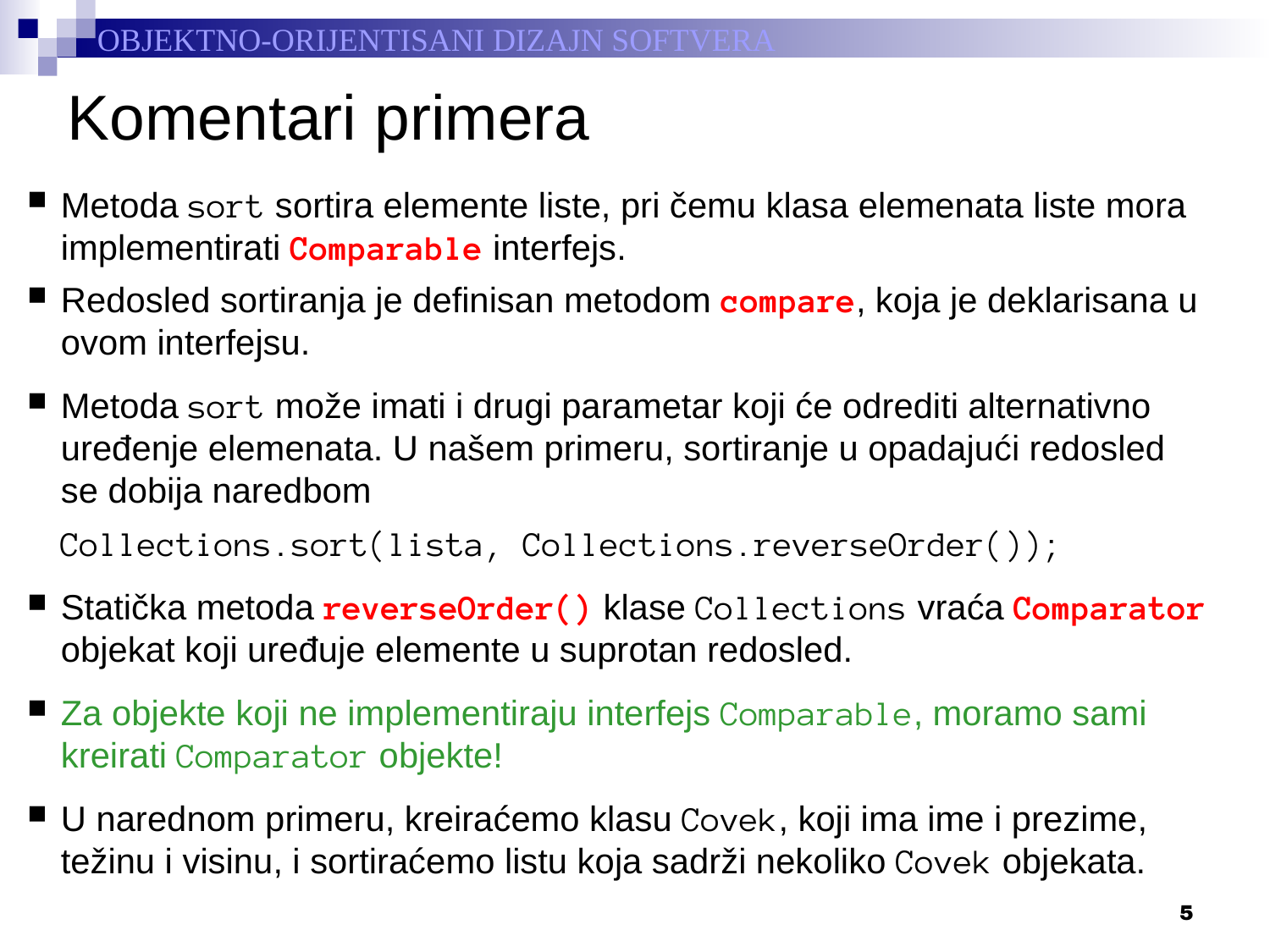

# Komentari primera
Metoda sort sortira elemente liste, pri čemu klasa elemenata liste mora implementirati Comparable interfejs.
Redosled sortiranja je definisan metodom compare, koja je deklarisana u ovom interfejsu.
Metoda sort može imati i drugi parametar koji će odrediti alternativno uređenje elemenata. U našem primeru, sortiranje u opadajući redosled se dobija naredbom
	Collections.sort(lista, Collections.reverseOrder());
Statička metoda reverseOrder() klase Collections vraća Comparator objekat koji uređuje elemente u suprotan redosled.
Za objekte koji ne implementiraju interfejs Comparable, moramo sami kreirati Comparator objekte!
U narednom primeru, kreiraćemo klasu Covek, koji ima ime i prezime, težinu i visinu, i sortiraćemo listu koja sadrži nekoliko Covek objekata.
5